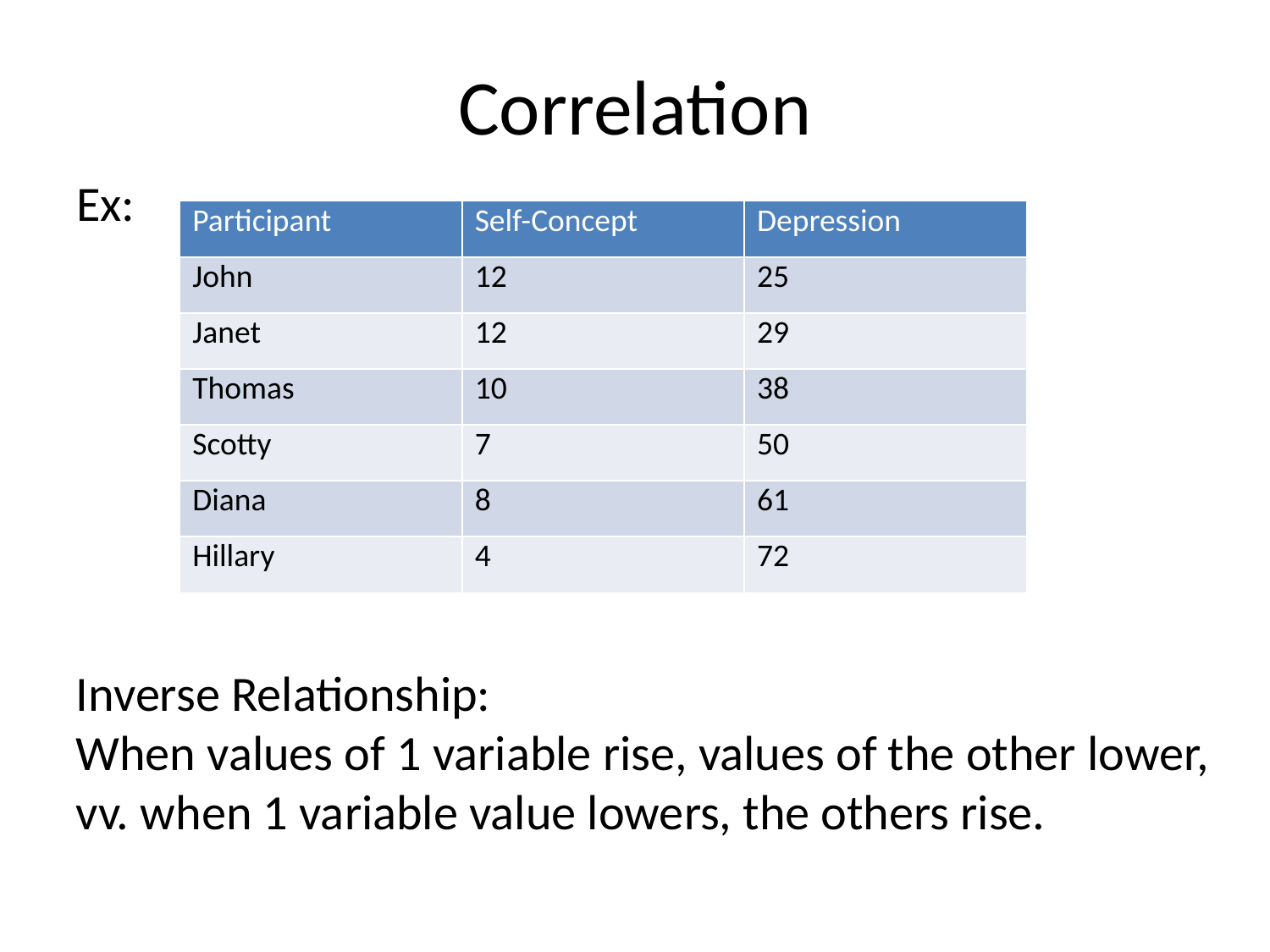

# Correlation
Ex:

| Participant | Self-Concept | Depression |
| --- | --- | --- |
| John | 12 | 25 |
| Janet | 12 | 29 |
| Thomas | 10 | 38 |
| Scotty | 7 | 50 |
| Diana | 8 | 61 |
| Hillary | 4 | 72 |
Inverse Relationship:
When values of 1 variable rise, values of the other lower, vv. when 1 variable value lowers, the others rise.